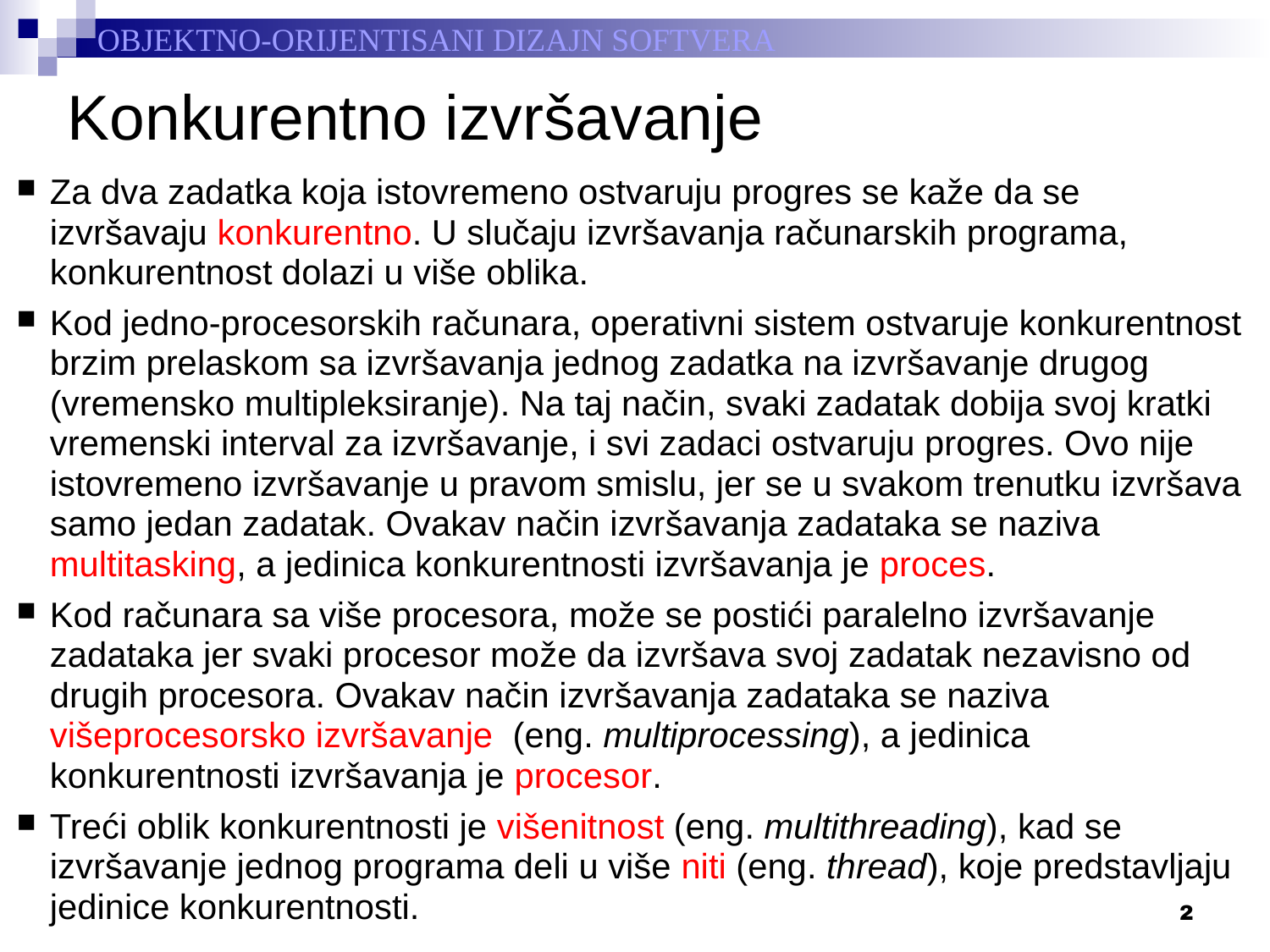

# Konkurentno izvršavanje
Za dva zadatka koja istovremeno ostvaruju progres se kaže da se izvršavaju konkurentno. U slučaju izvršavanja računarskih programa, konkurentnost dolazi u više oblika.
Kod jedno-procesorskih računara, operativni sistem ostvaruje konkurentnost brzim prelaskom sa izvršavanja jednog zadatka na izvršavanje drugog (vremensko multipleksiranje). Na taj način, svaki zadatak dobija svoj kratki vremenski interval za izvršavanje, i svi zadaci ostvaruju progres. Ovo nije istovremeno izvršavanje u pravom smislu, jer se u svakom trenutku izvršava samo jedan zadatak. Ovakav način izvršavanja zadataka se naziva multitasking, a jedinica konkurentnosti izvršavanja je proces.
Kod računara sa više procesora, može se postići paralelno izvršavanje zadataka jer svaki procesor može da izvršava svoj zadatak nezavisno od drugih procesora. Ovakav način izvršavanja zadataka se naziva višeprocesorsko izvršavanje  (eng. multiprocessing), a jedinica konkurentnosti izvršavanja je procesor.
Treći oblik konkurentnosti je višenitnost (eng. multithreading), kad se izvršavanje jednog programa deli u više niti (eng. thread), koje predstavljaju jedinice konkurentnosti.
2